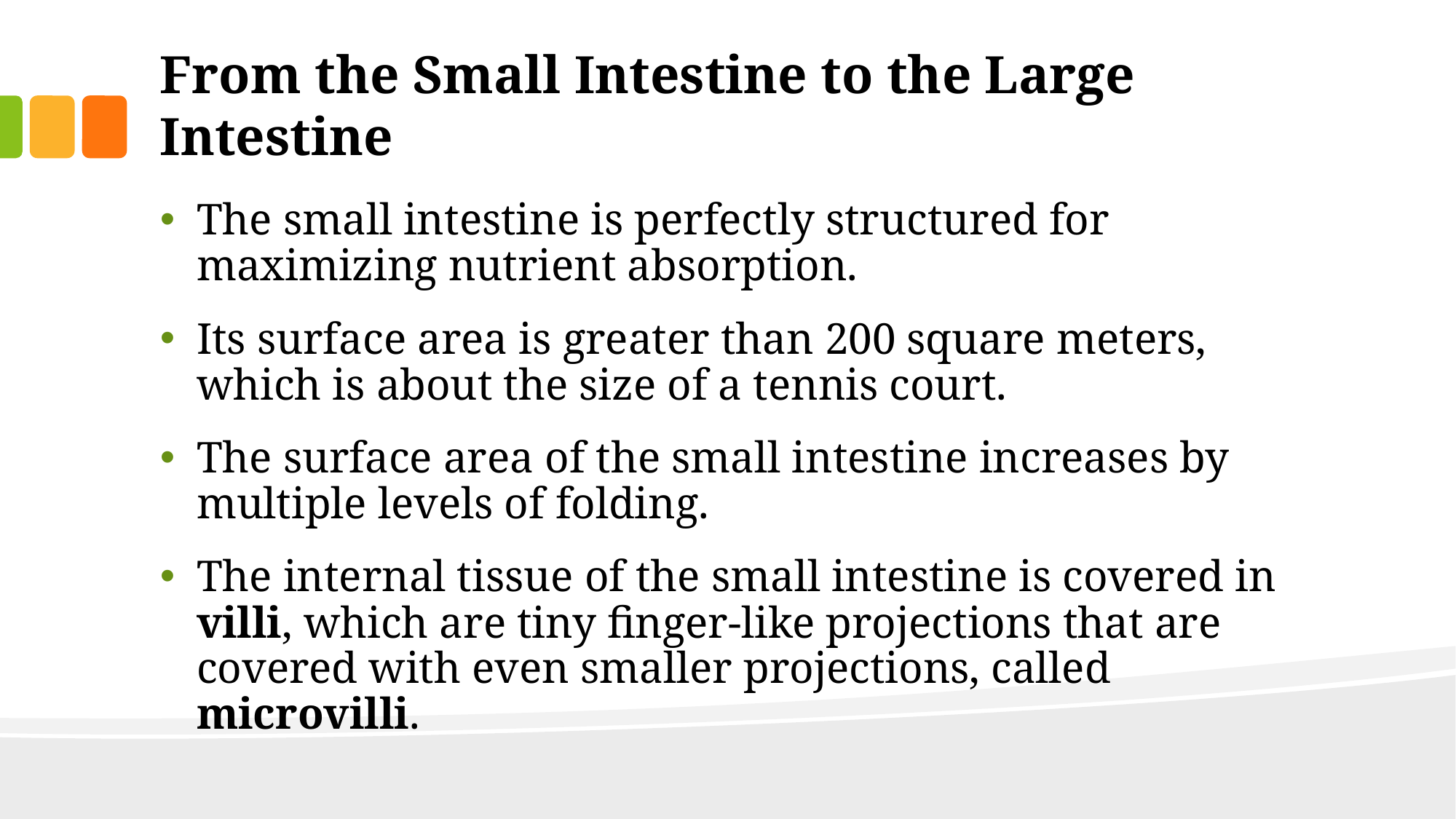

# From the Small Intestine to the Large Intestine
The small intestine is perfectly structured for maximizing nutrient absorption.
Its surface area is greater than 200 square meters, which is about the size of a tennis court.
The surface area of the small intestine increases by multiple levels of folding.
The internal tissue of the small intestine is covered in villi, which are tiny finger-like projections that are covered with even smaller projections, called microvilli.